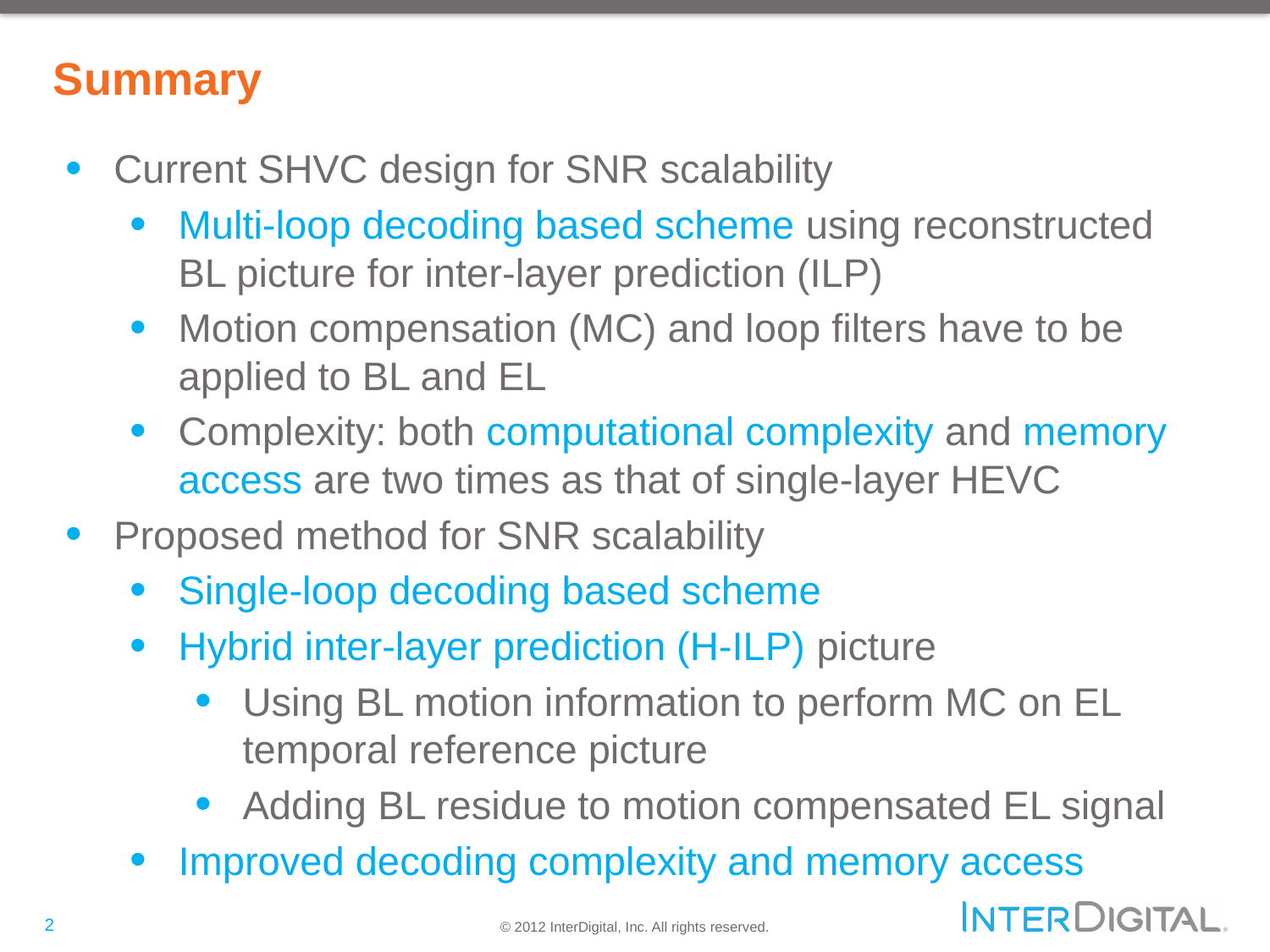

# Summary
Current SHVC design for SNR scalability
Multi-loop decoding based scheme using reconstructed BL picture for inter-layer prediction (ILP)
Motion compensation (MC) and loop filters have to be applied to BL and EL
Complexity: both computational complexity and memory access are two times as that of single-layer HEVC
Proposed method for SNR scalability
Single-loop decoding based scheme
Hybrid inter-layer prediction (H-ILP) picture
Using BL motion information to perform MC on EL temporal reference picture
Adding BL residue to motion compensated EL signal
Improved decoding complexity and memory access